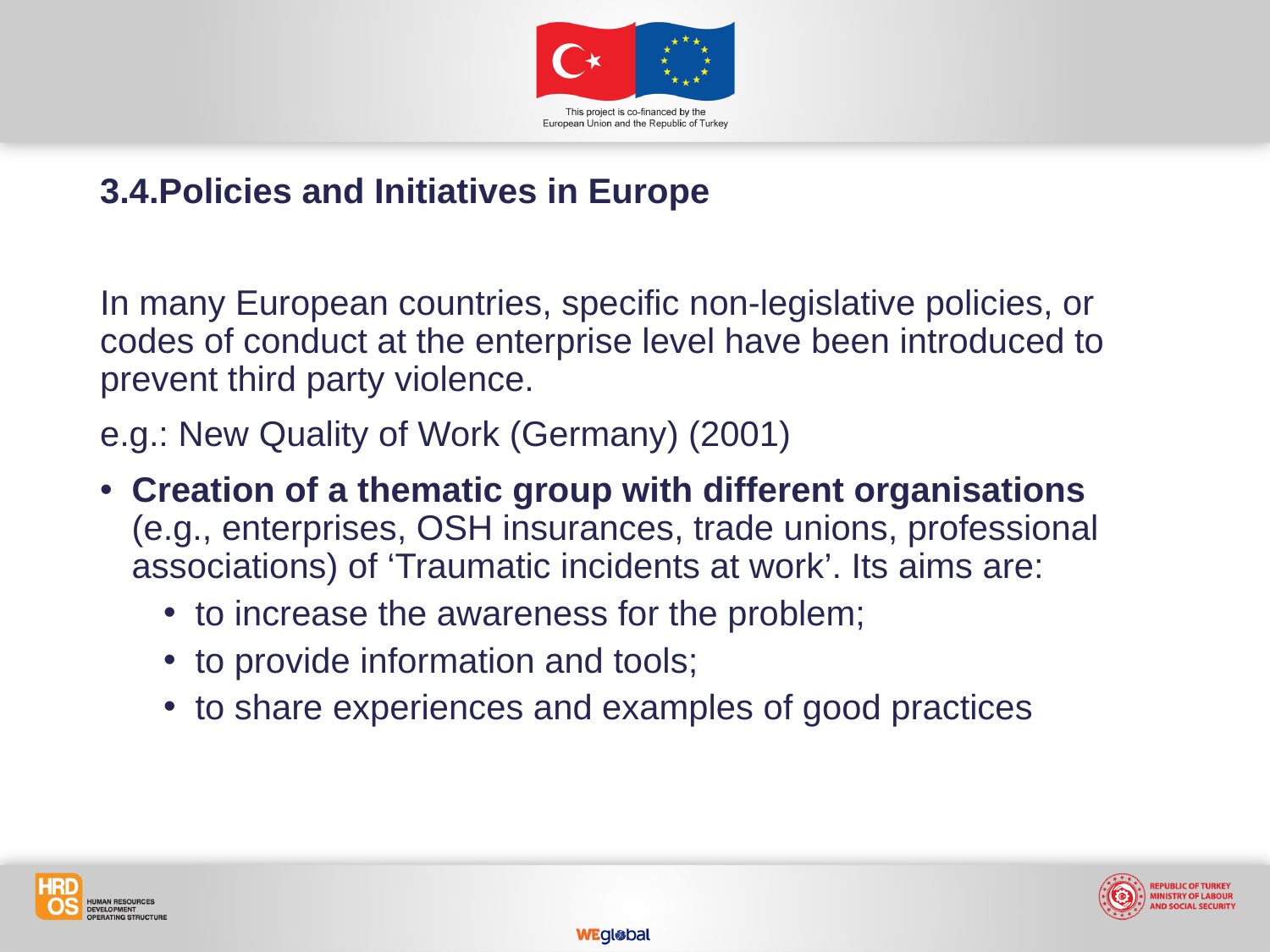

3.4.Policies and Initiatives in Europe

In many European countries, specific non-legislative policies, or codes of conduct at the enterprise level have been introduced to prevent third party violence.
e.g.: New Quality of Work (Germany) (2001)
Creation of a thematic group with different organisations (e.g., enterprises, OSH insurances, trade unions, professional associations) of ‘Traumatic incidents at work’. Its aims are:
to increase the awareness for the problem;
to provide information and tools;
to share experiences and examples of good practices